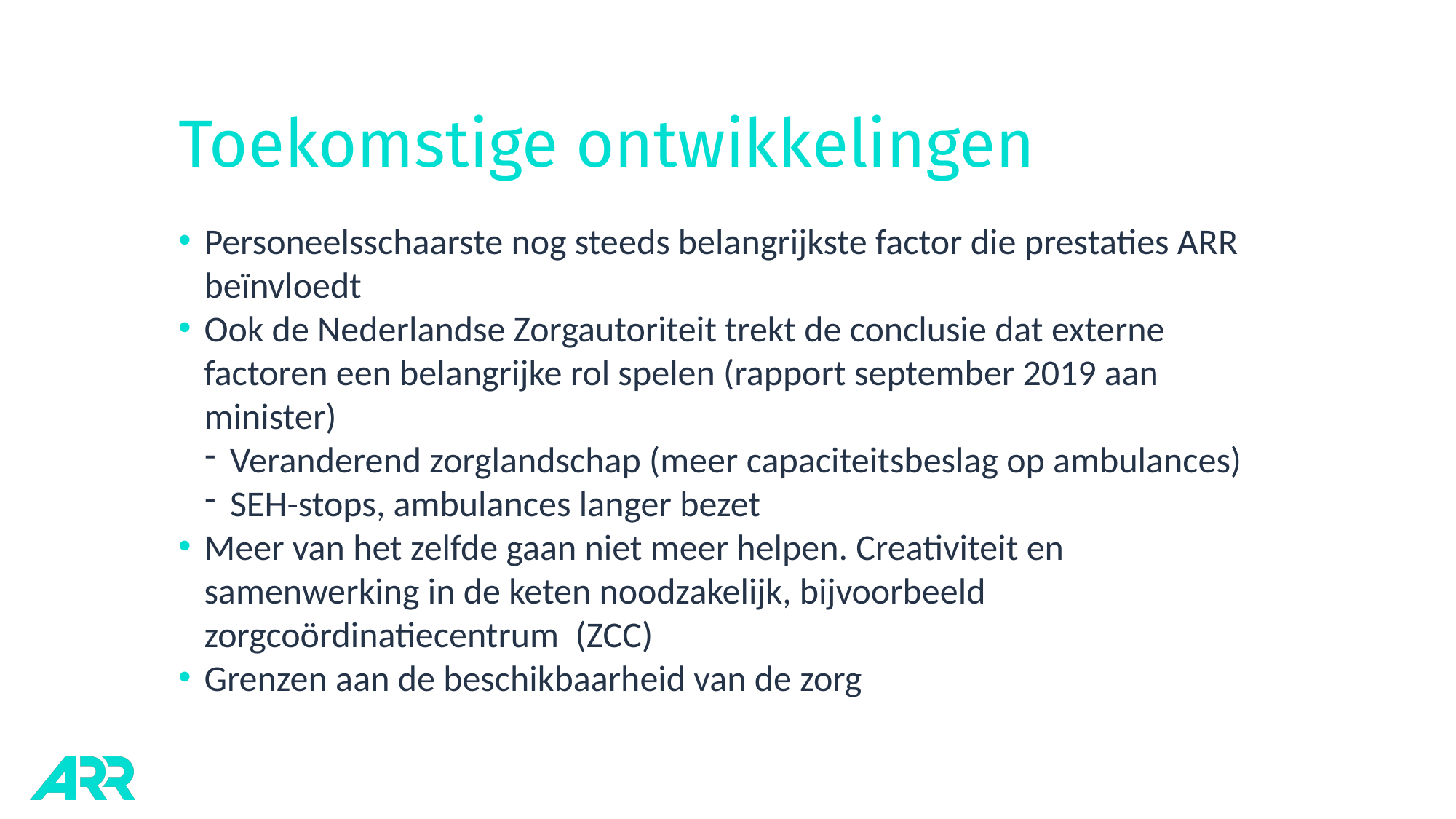

# Toekomstige ontwikkelingen
Personeelsschaarste nog steeds belangrijkste factor die prestaties ARR beïnvloedt
Ook de Nederlandse Zorgautoriteit trekt de conclusie dat externe factoren een belangrijke rol spelen (rapport september 2019 aan minister)
Veranderend zorglandschap (meer capaciteitsbeslag op ambulances)
SEH-stops, ambulances langer bezet
Meer van het zelfde gaan niet meer helpen. Creativiteit en samenwerking in de keten noodzakelijk, bijvoorbeeld zorgcoördinatiecentrum  (ZCC)
Grenzen aan de beschikbaarheid van de zorg